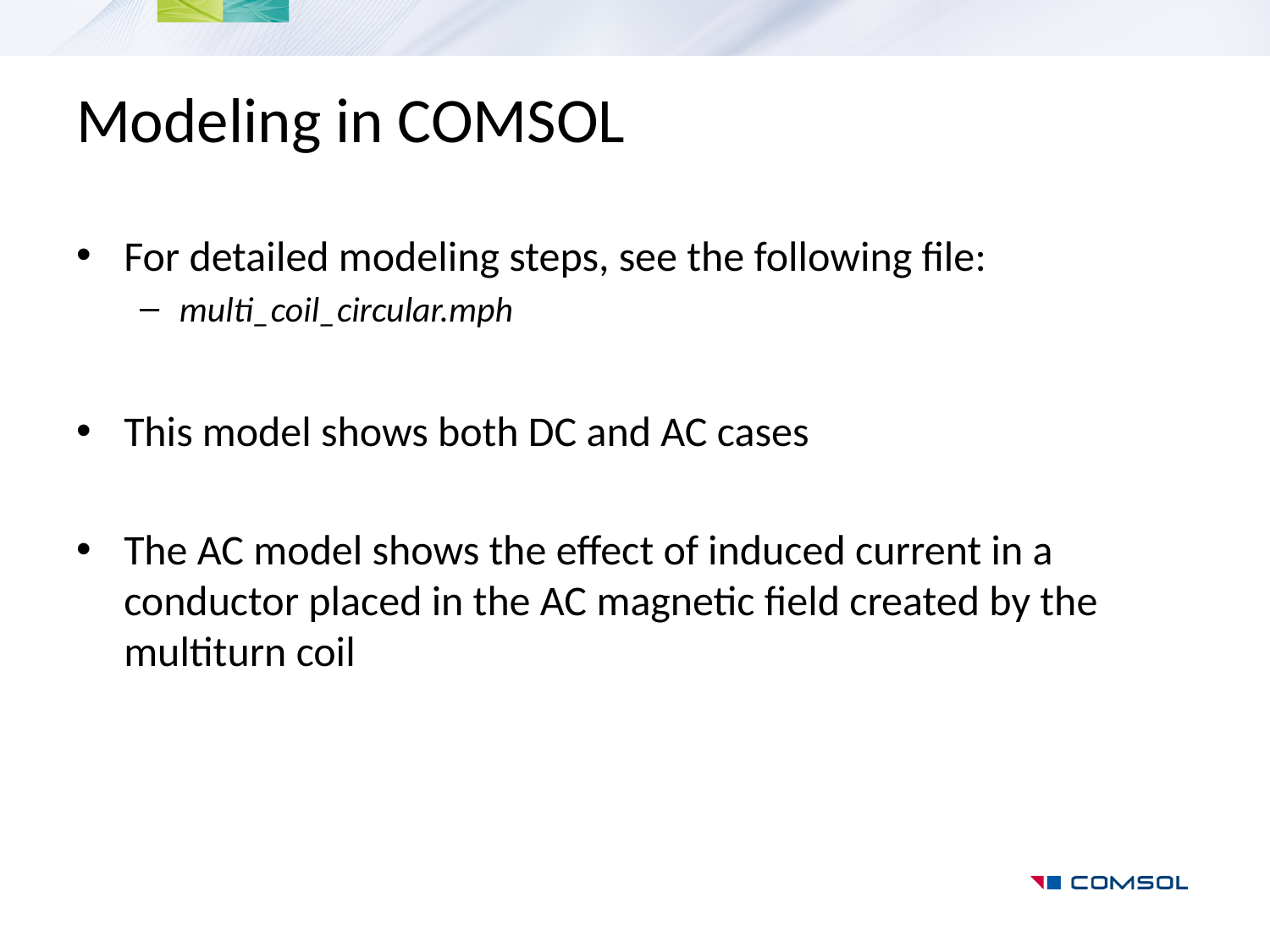

# Modeling in COMSOL
For detailed modeling steps, see the following file:
multi_coil_circular.mph

This model shows both DC and AC cases

The AC model shows the effect of induced current in a conductor placed in the AC magnetic field created by the multiturn coil